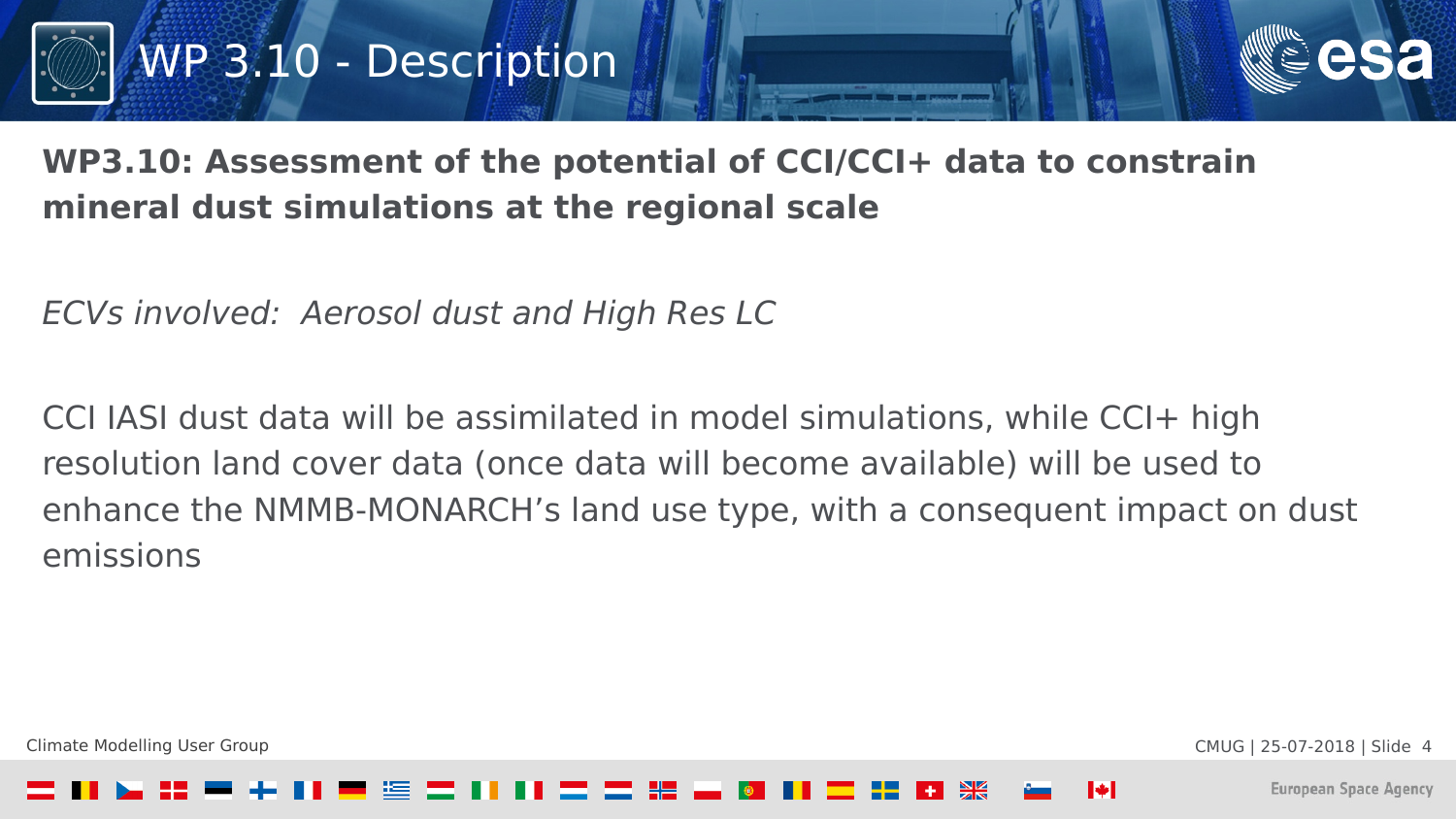

# WP 3.10 - Description
WP3.10: Assessment of the potential of CCI/CCI+ data to constrain mineral dust simulations at the regional scale

ECVs involved:  Aerosol dust and High Res LC

CCI IASI dust data will be assimilated in model simulations, while CCI+ high resolution land cover data (once data will become available) will be used to enhance the NMMB-MONARCH’s land use type, with a consequent impact on dust emissions